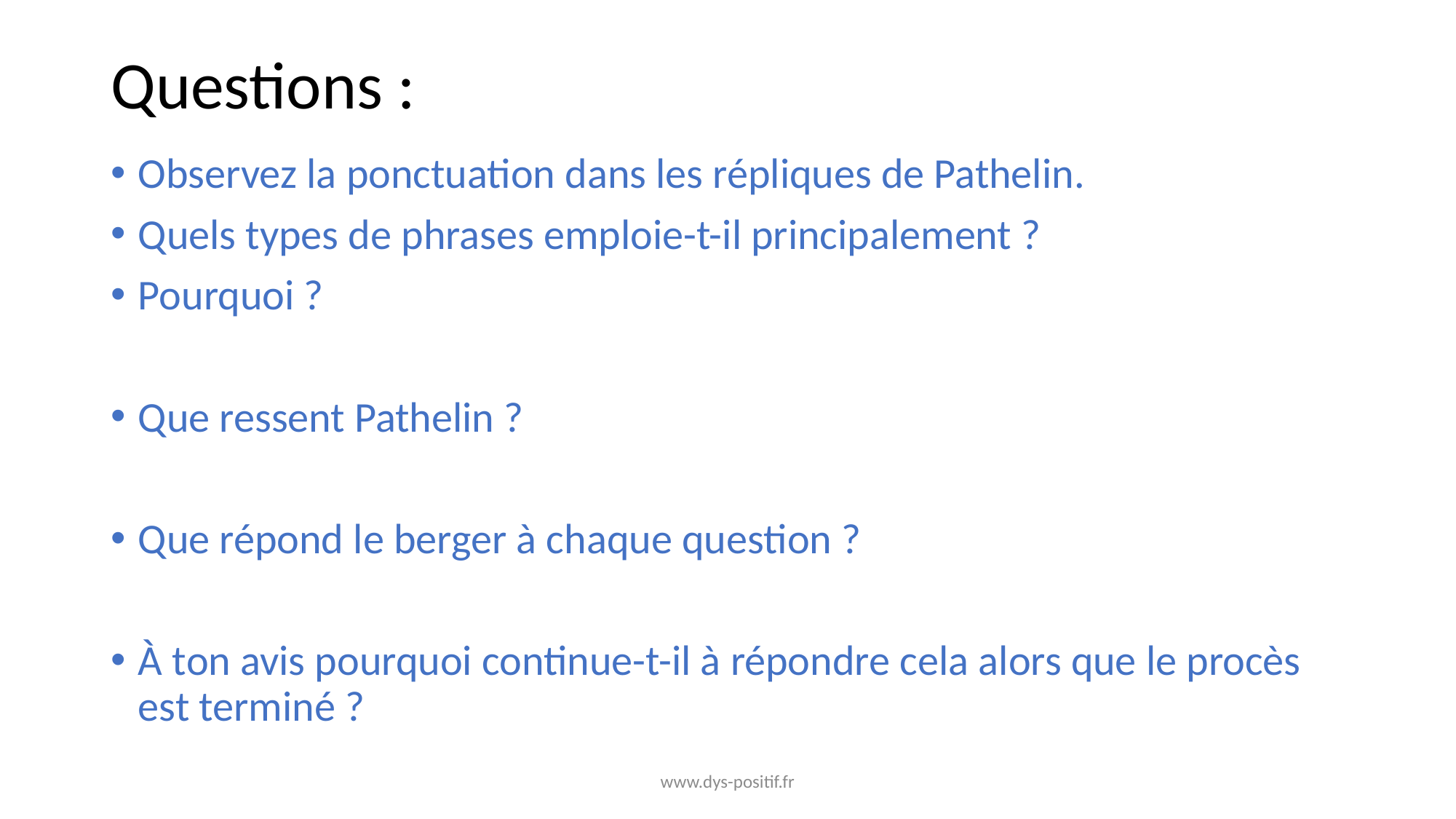

# Questions :
Observez la ponctuation dans les répliques de Pathelin.
Quels types de phrases emploie-t-il principalement ?
Pourquoi ?

Que ressent Pathelin ?

Que répond le berger à chaque question ?

À ton avis pourquoi continue-t-il à répondre cela alors que le procès est terminé ?

www.dys-positif.fr